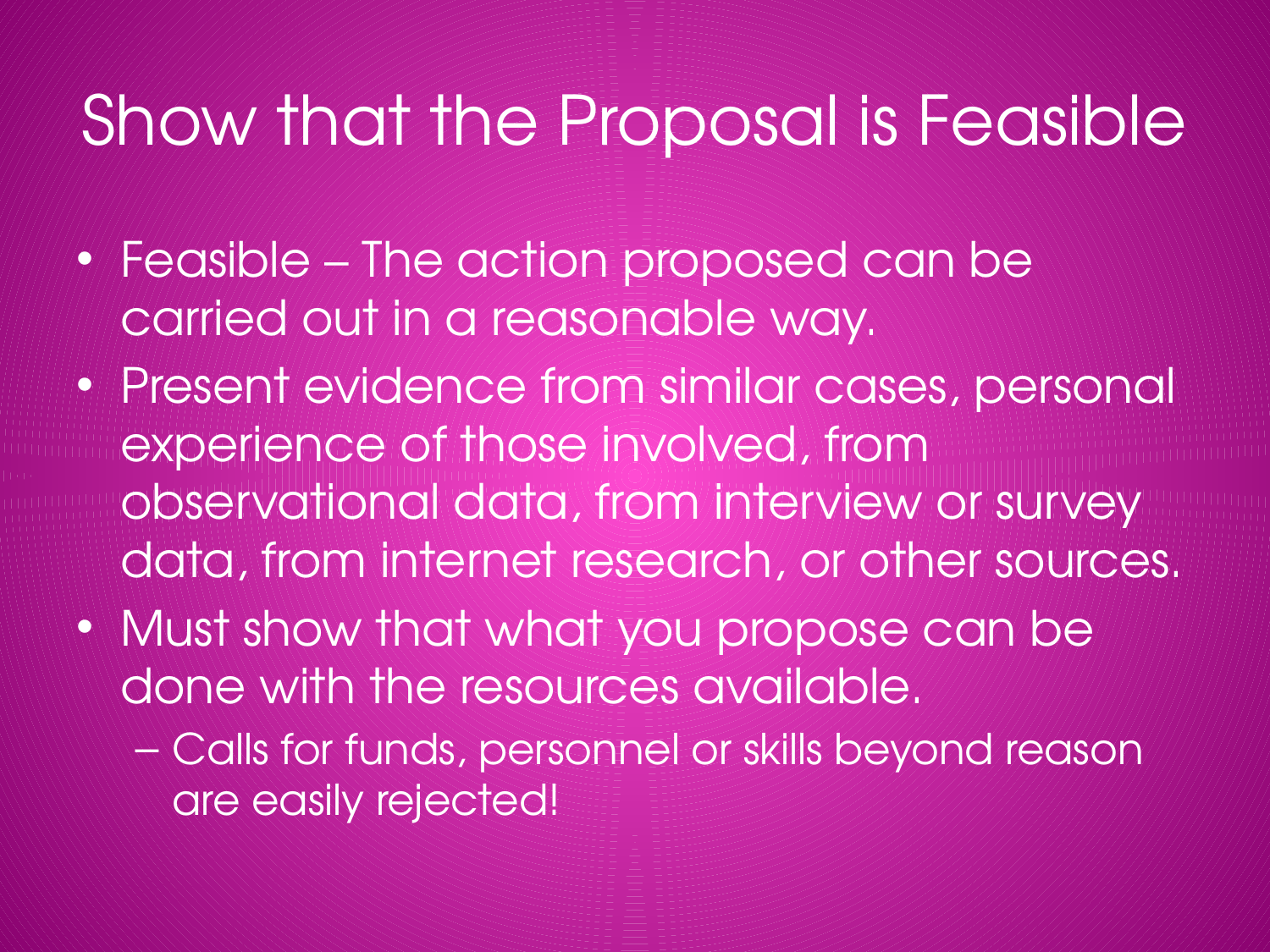

# Show that the Proposal is Feasible
Feasible – The action proposed can be carried out in a reasonable way.
Present evidence from similar cases, personal experience of those involved, from observational data, from interview or survey data, from internet research, or other sources.
Must show that what you propose can be done with the resources available.
Calls for funds, personnel or skills beyond reason are easily rejected!